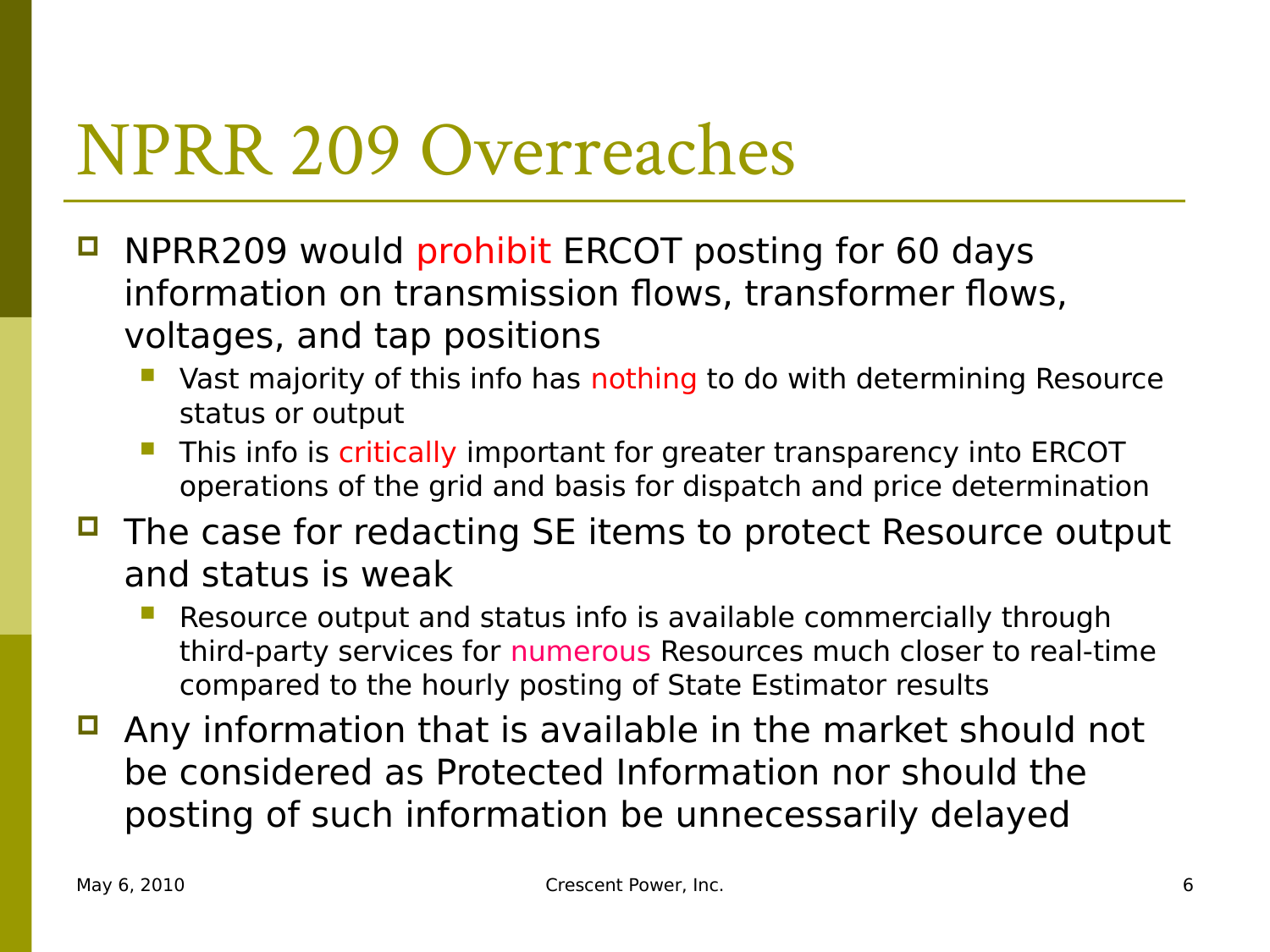

# NPRR 209 Overreaches
NPRR209 would prohibit ERCOT posting for 60 days information on transmission flows, transformer flows, voltages, and tap positions
Vast majority of this info has nothing to do with determining Resource status or output
This info is critically important for greater transparency into ERCOT operations of the grid and basis for dispatch and price determination
The case for redacting SE items to protect Resource output and status is weak
Resource output and status info is available commercially through third-party services for numerous Resources much closer to real-time compared to the hourly posting of State Estimator results
Any information that is available in the market should not be considered as Protected Information nor should the posting of such information be unnecessarily delayed
May 6, 2010
Crescent Power, Inc.
6